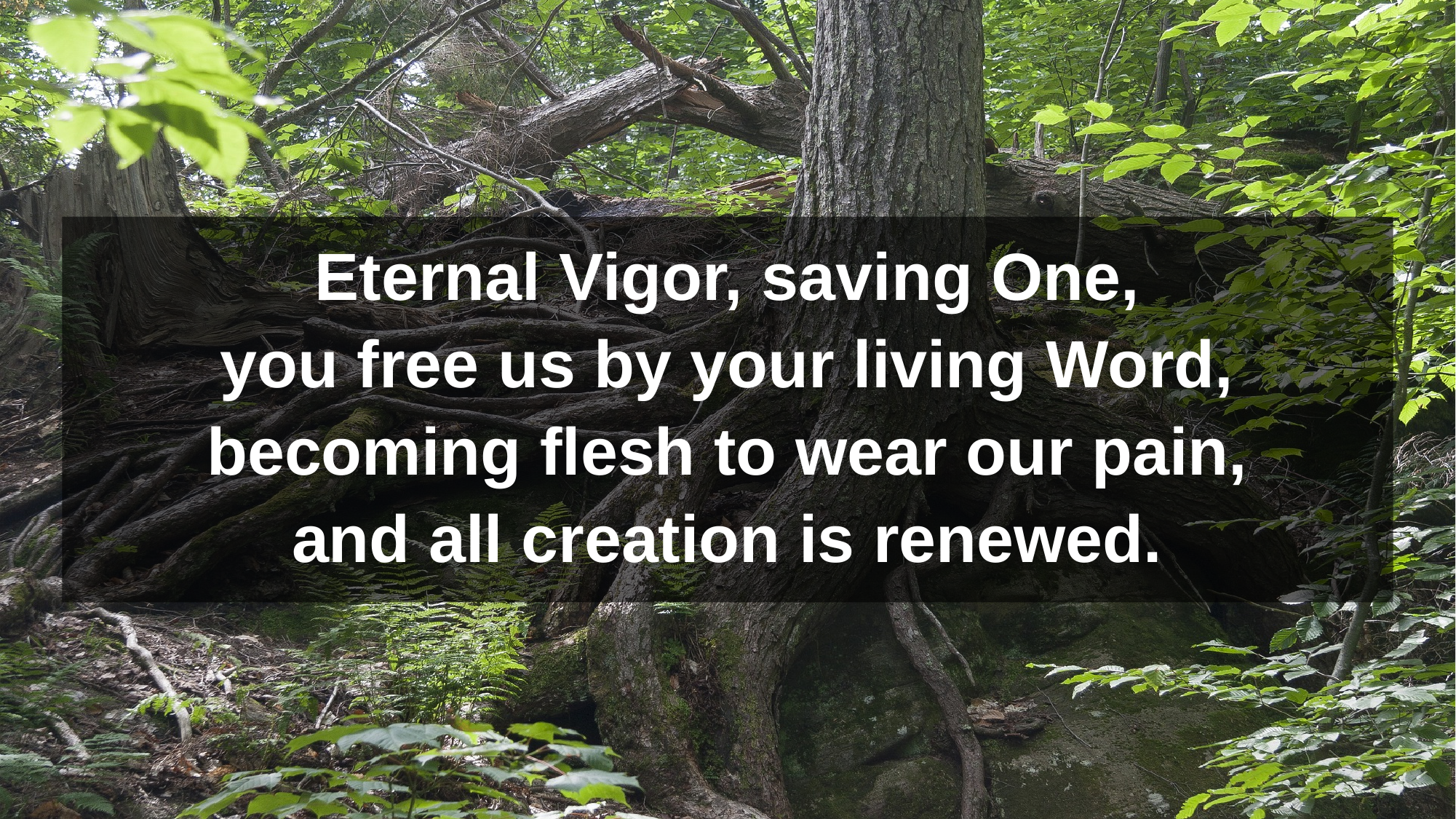

Eternal Vigor, saving One,
you free us by your living Word,
becoming flesh to wear our pain,
and all creation is renewed.